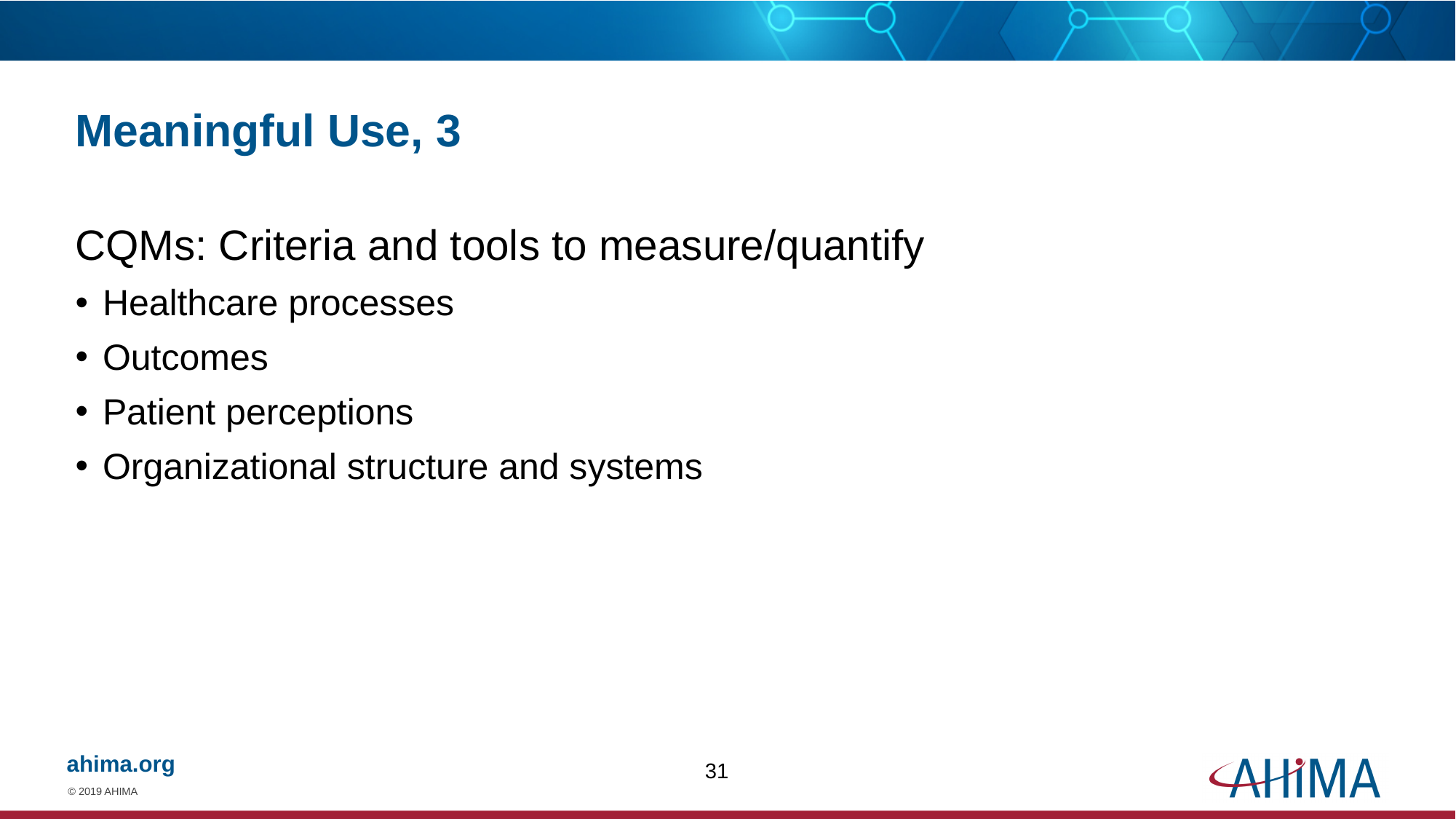

# Meaningful Use, 3
CQMs: Criteria and tools to measure/quantify
Healthcare processes
Outcomes
Patient perceptions
Organizational structure and systems